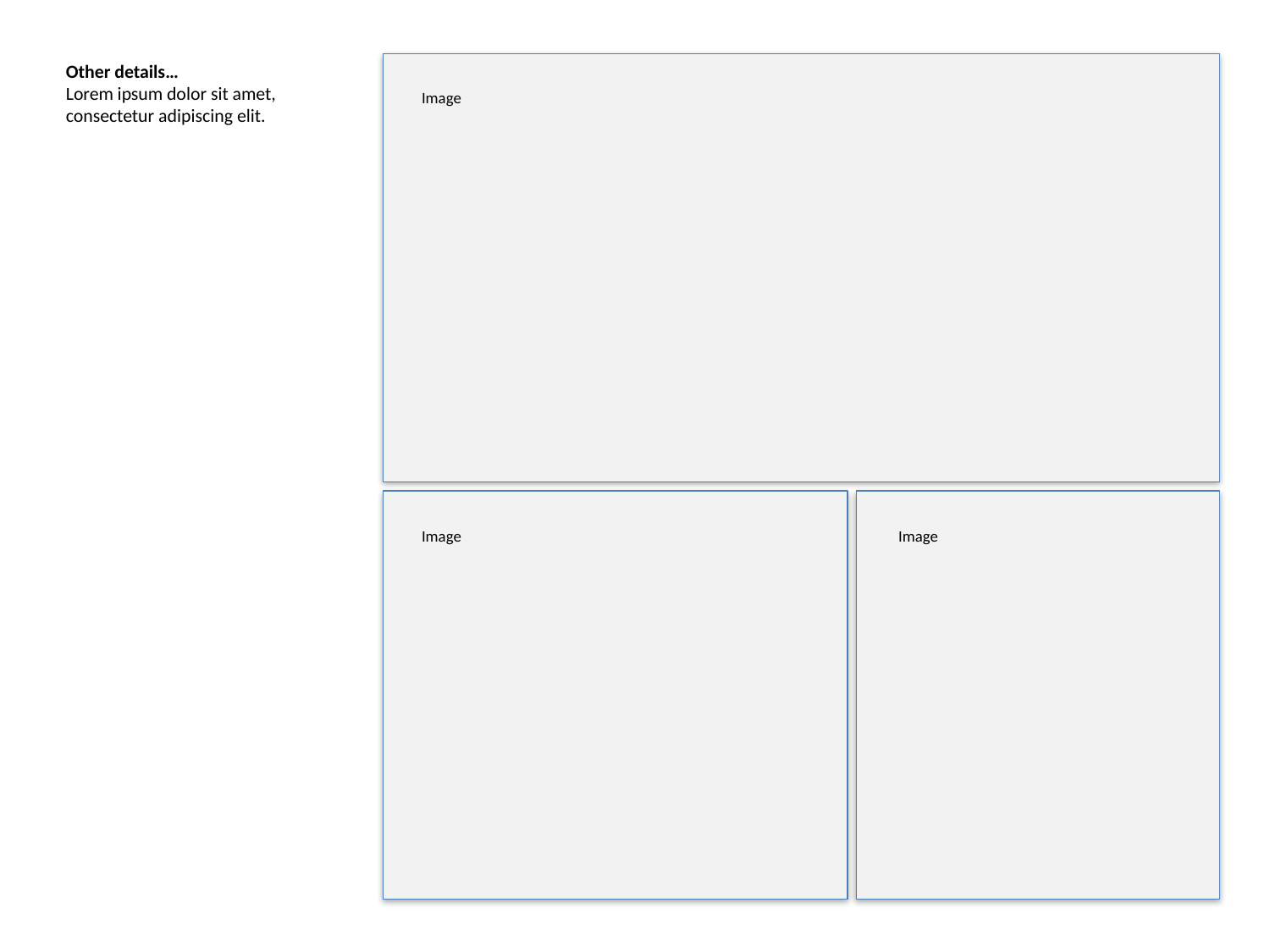

Other details…
Lorem ipsum dolor sit amet, consectetur adipiscing elit.

Image

Image
Image